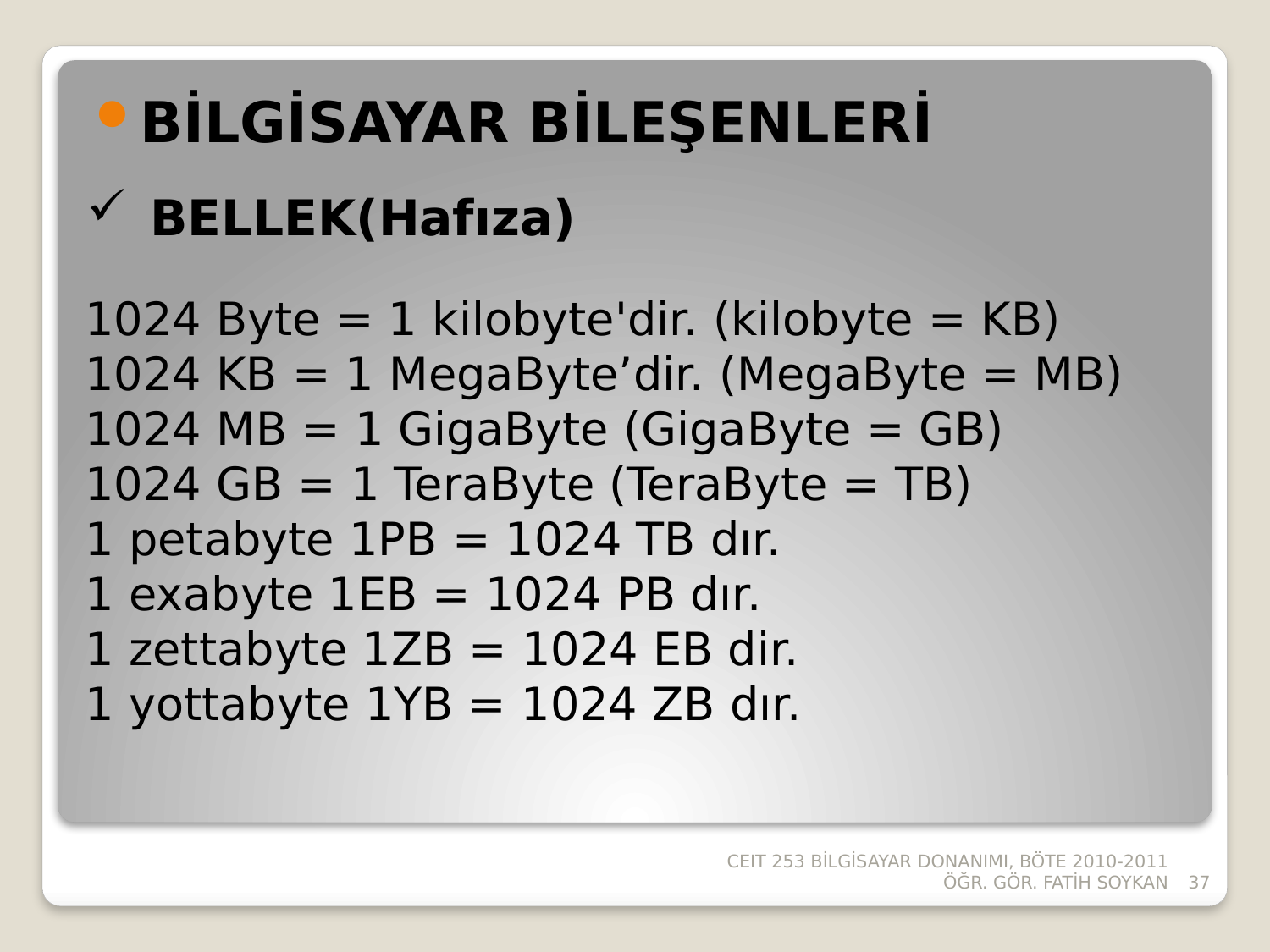

BİLGİSAYAR BİLEŞENLERİ

BELLEK(Hafıza)
1024 Byte = 1 kilobyte'dir. (kilobyte = KB)
1024 KB = 1 MegaByte’dir. (MegaByte = MB)
1024 MB = 1 GigaByte (GigaByte = GB)
1024 GB = 1 TeraByte (TeraByte = TB)
1 petabyte 1PB = 1024 TB dır.
1 exabyte 1EB = 1024 PB dır.
1 zettabyte 1ZB = 1024 EB dir.
1 yottabyte 1YB = 1024 ZB dır.
CEIT 253 BİLGİSAYAR DONANIMI, BÖTE 2010-2011 ÖĞR. GÖR. FATİH SOYKAN
37